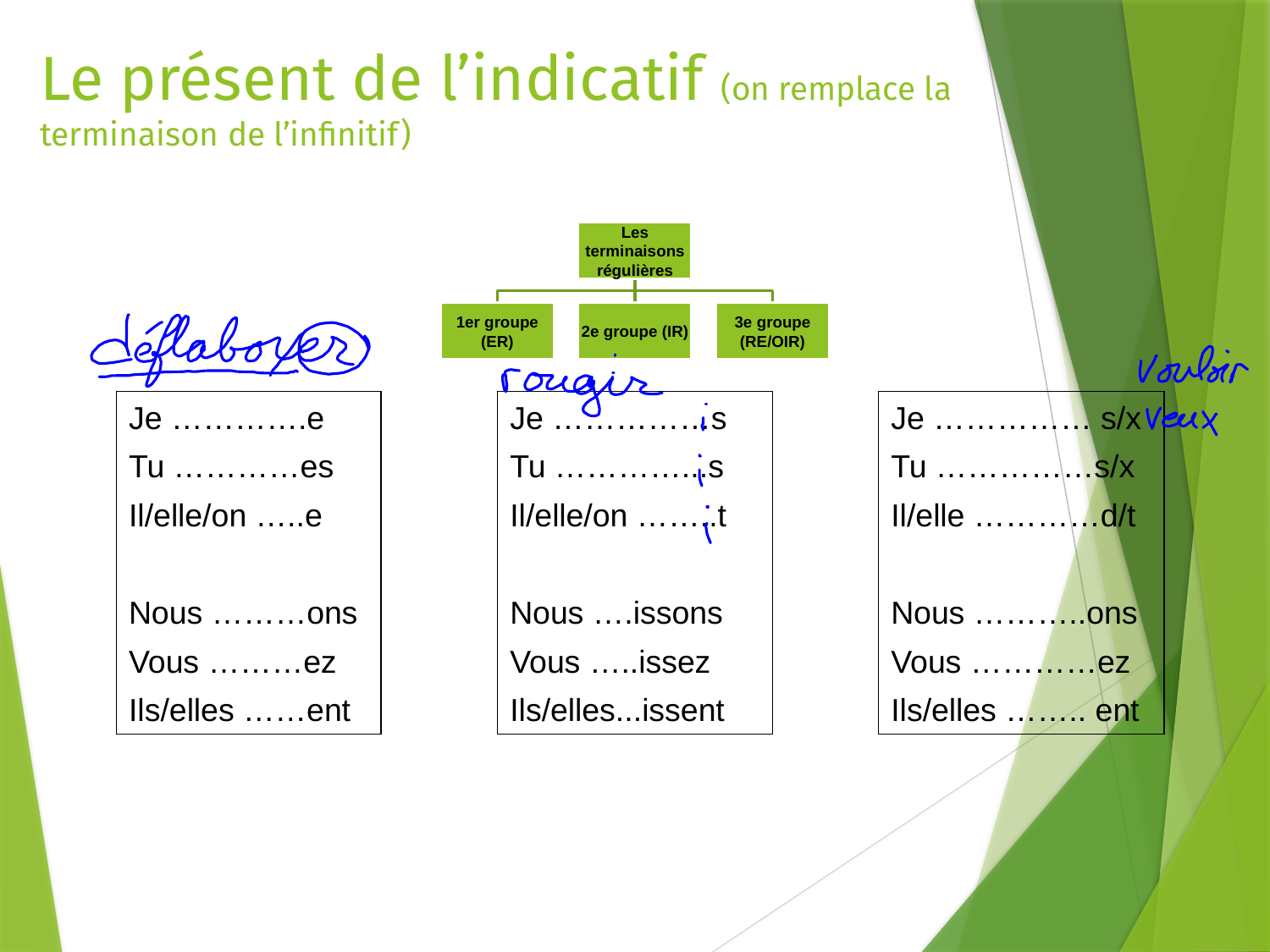

# Le présent de l’indicatif (on remplace la terminaison de l’infinitif)
Les terminaisons régulières
1er groupe (ER)
2e groupe (IR)
3e groupe (RE/OIR)

Je ………….e
Tu …………es
Il/elle/on …..e

Nous ………ons
Vous ………ez
Ils/elles ……ent
Je ……………s
Tu …………...s
Il/elle/on ……..t

Nous ….issons
Vous …..issez
Ils/elles...issent
Je …………… s/x
Tu ……………s/x
Il/elle …………d/t

Nous ………..ons
Vous …………ez
Ils/elles …….. ent